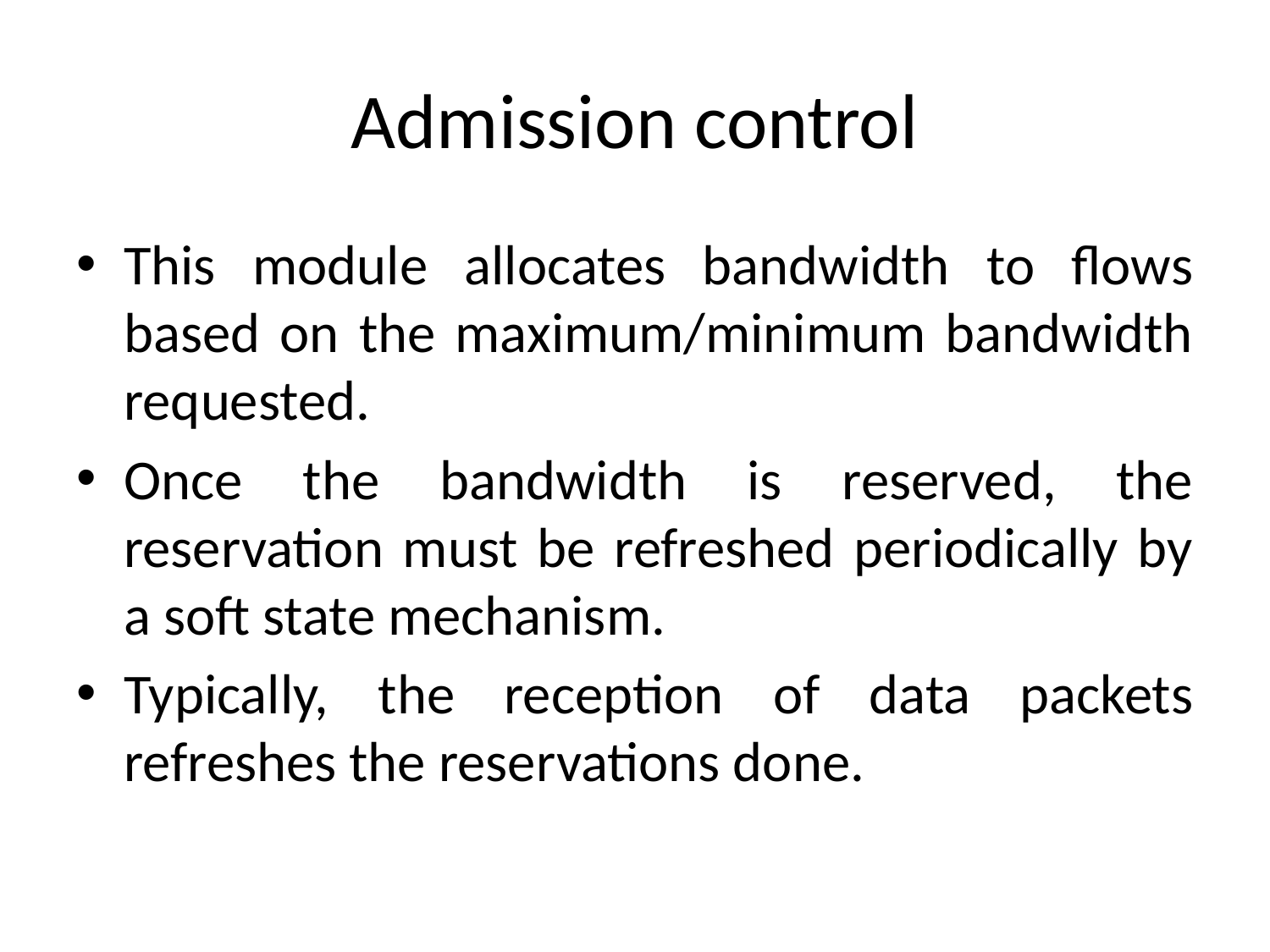

# Admission control
This module allocates bandwidth to flows based on the maximum/minimum bandwidth requested.
Once the bandwidth is reserved, the reservation must be refreshed periodically by a soft state mechanism.
Typically, the reception of data packets refreshes the reservations done.